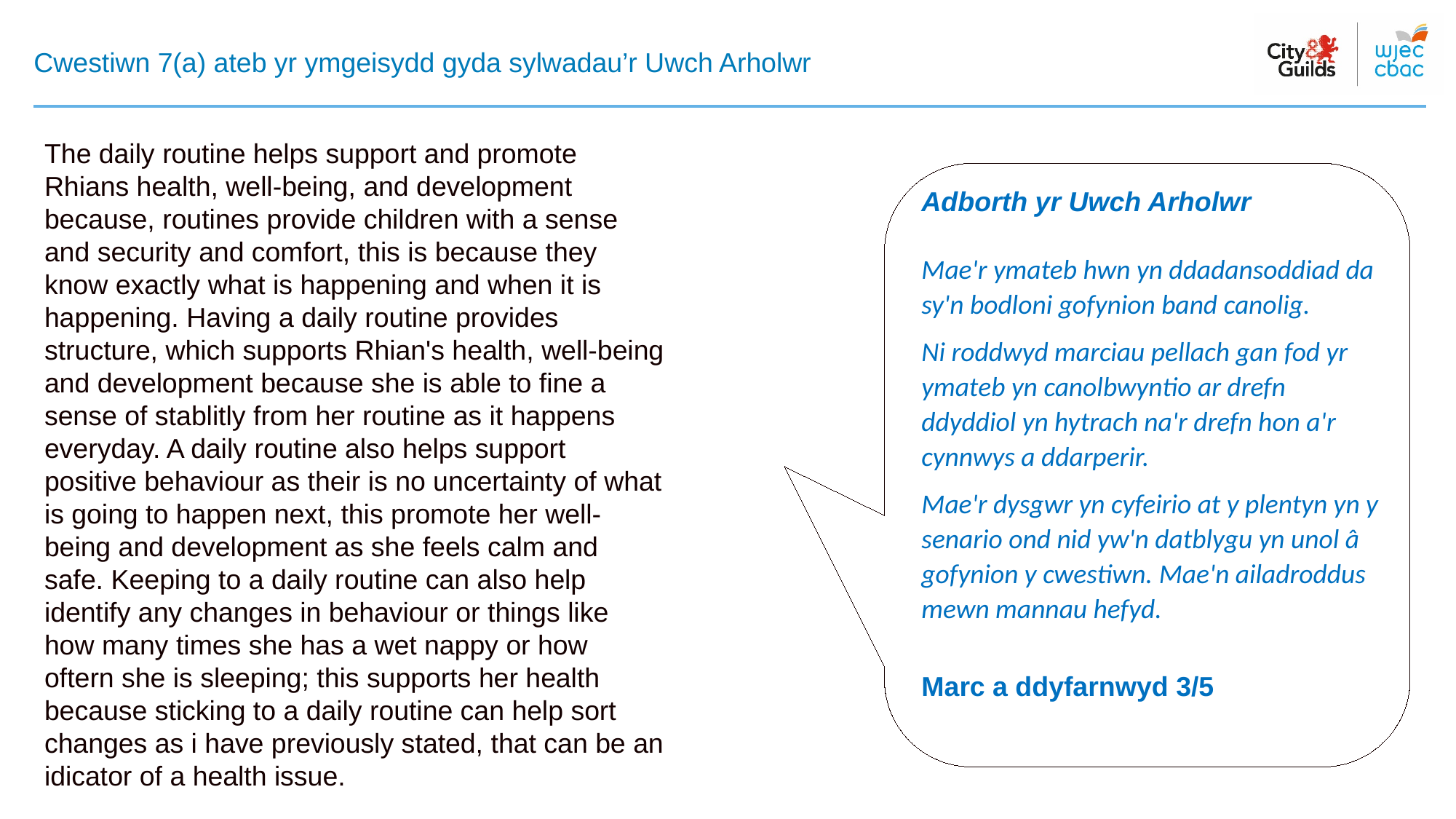

# Cwestiwn 7(a) ateb yr ymgeisydd gyda sylwadau’r Uwch Arholwr
The daily routine helps support and promote Rhians health, well-being, and development because, routines provide children with a sense and security and comfort, this is because they know exactly what is happening and when it is happening. Having a daily routine provides structure, which supports Rhian's health, well-being and development because she is able to fine a sense of stablitly from her routine as it happens everyday. A daily routine also helps support positive behaviour as their is no uncertainty of what is going to happen next, this promote her well-being and development as she feels calm and safe. Keeping to a daily routine can also help identify any changes in behaviour or things like how many times she has a wet nappy or how oftern she is sleeping; this supports her health because sticking to a daily routine can help sort changes as i have previously stated, that can be an idicator of a health issue.

Adborth yr Uwch Arholwr

Mae'r ymateb hwn yn ddadansoddiad da sy'n bodloni gofynion band canolig.
Ni roddwyd marciau pellach gan fod yr ymateb yn canolbwyntio ar drefn ddyddiol yn hytrach na'r drefn hon a'r cynnwys a ddarperir.
Mae'r dysgwr yn cyfeirio at y plentyn yn y senario ond nid yw'n datblygu yn unol â gofynion y cwestiwn. Mae'n ailadroddus mewn mannau hefyd.

Marc a ddyfarnwyd 3/5